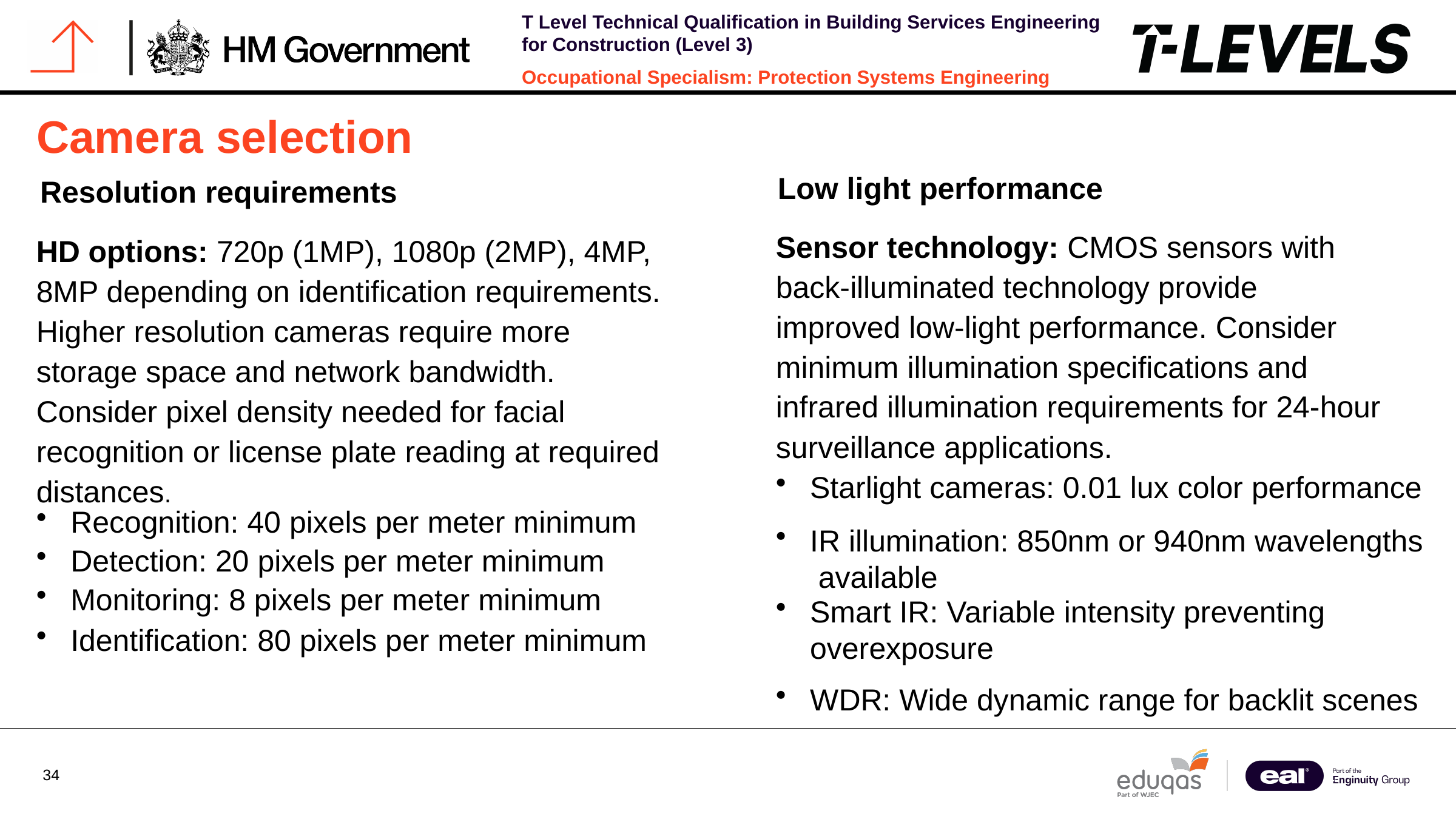

Camera selection
Low light performance
Resolution requirements
Sensor technology: CMOS sensors with back-illuminated technology provide improved low-light performance. Consider minimum illumination specifications and infrared illumination requirements for 24-hour surveillance applications.
HD options: 720p (1MP), 1080p (2MP), 4MP, 8MP depending on identification requirements. Higher resolution cameras require more storage space and network bandwidth. Consider pixel density needed for facial recognition or license plate reading at required distances.
Starlight cameras: 0.01 lux color performance
Recognition: 40 pixels per meter minimum
IR illumination: 850nm or 940nm wavelengths
     available
Detection: 20 pixels per meter minimum
Smart IR: Variable intensity preventing
overexposure
Monitoring: 8 pixels per meter minimum
Identification: 80 pixels per meter minimum
WDR: Wide dynamic range for backlit scenes